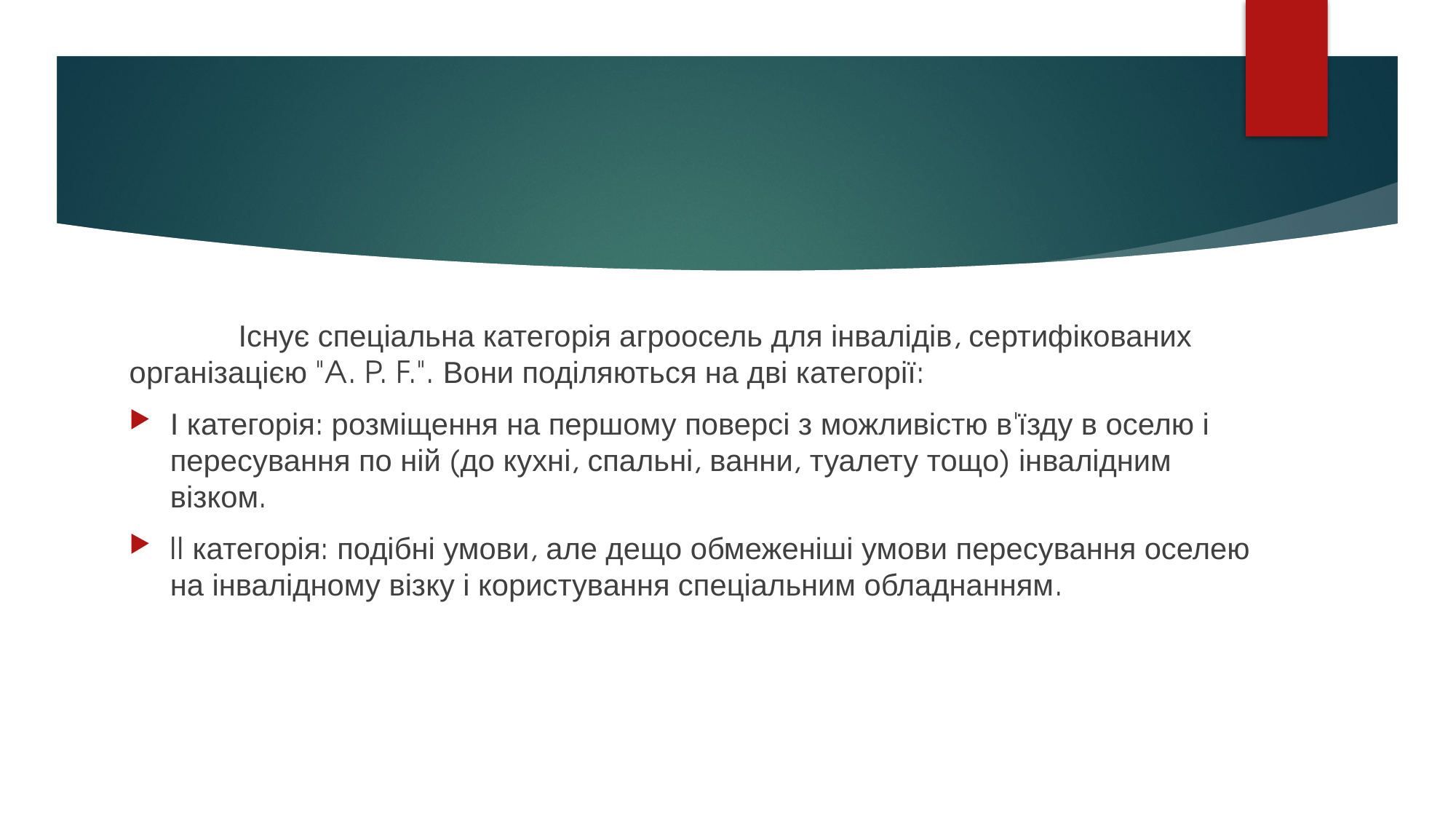

Існує спеціальна категорія агроосель для інвалідів, сертифікованих організацією "A. P. F.". Вони поділяються на дві категорії:
І категорія: розміщення на першому поверсі з можливістю в'їзду в оселю і пересування по ній (до кухні, спальні, ванни, туалету тощо) інвалідним візком.
II категорія: подібні умови, але дещо обмеженіші умови пересування оселею на інвалідному візку і користування спеціальним обладнанням.